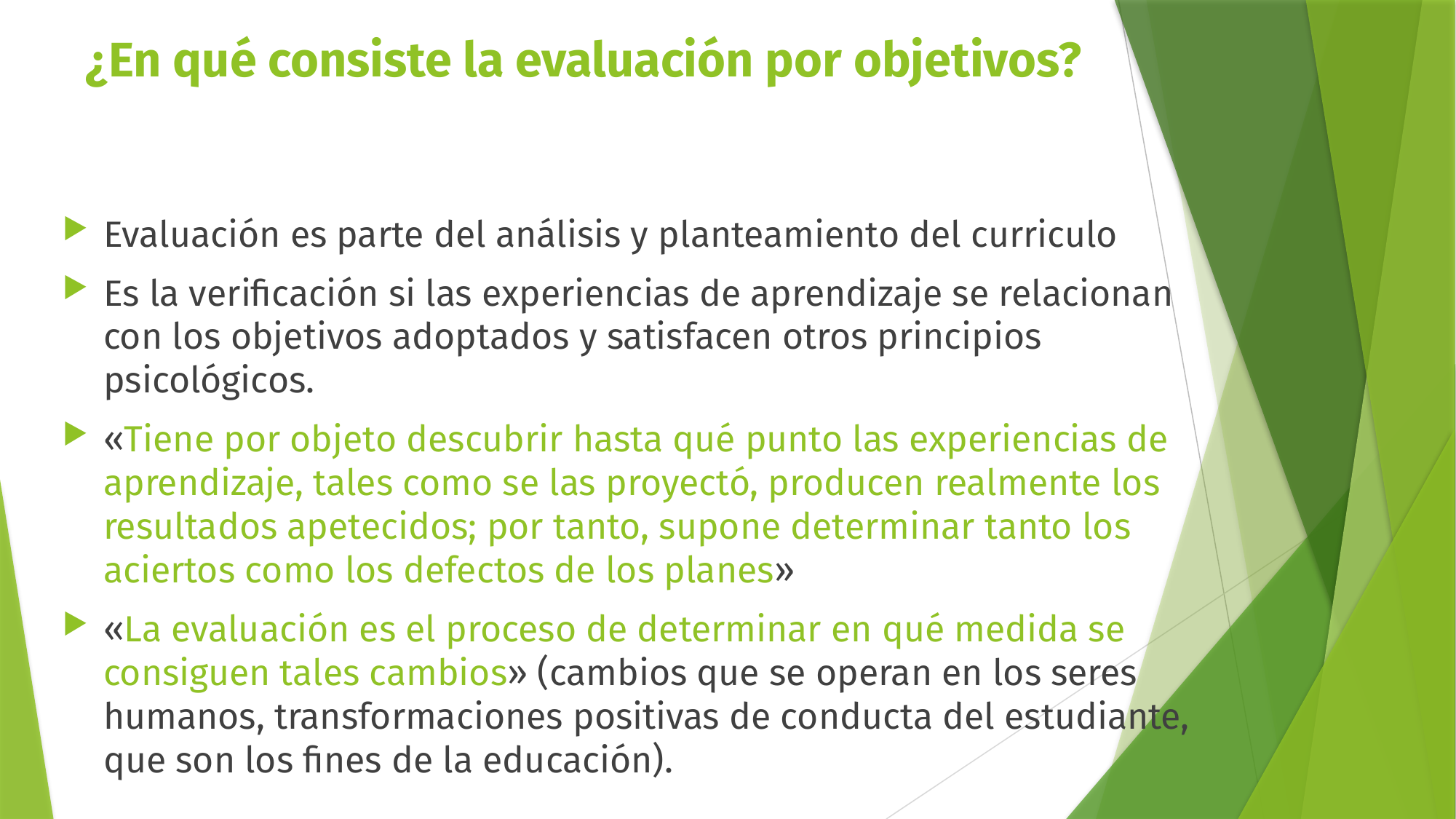

# ¿En qué consiste la evaluación por objetivos?
Evaluación es parte del análisis y planteamiento del curriculo
Es la verificación si las experiencias de aprendizaje se relacionan con los objetivos adoptados y satisfacen otros principios psicológicos.
«Tiene por objeto descubrir hasta qué punto las experiencias de aprendizaje, tales como se las proyectó, producen realmente los resultados apetecidos; por tanto, supone determinar tanto los aciertos como los defectos de los planes»
«La evaluación es el proceso de determinar en qué medida se consiguen tales cambios» (cambios que se operan en los seres humanos, transformaciones positivas de conducta del estudiante, que son los fines de la educación).